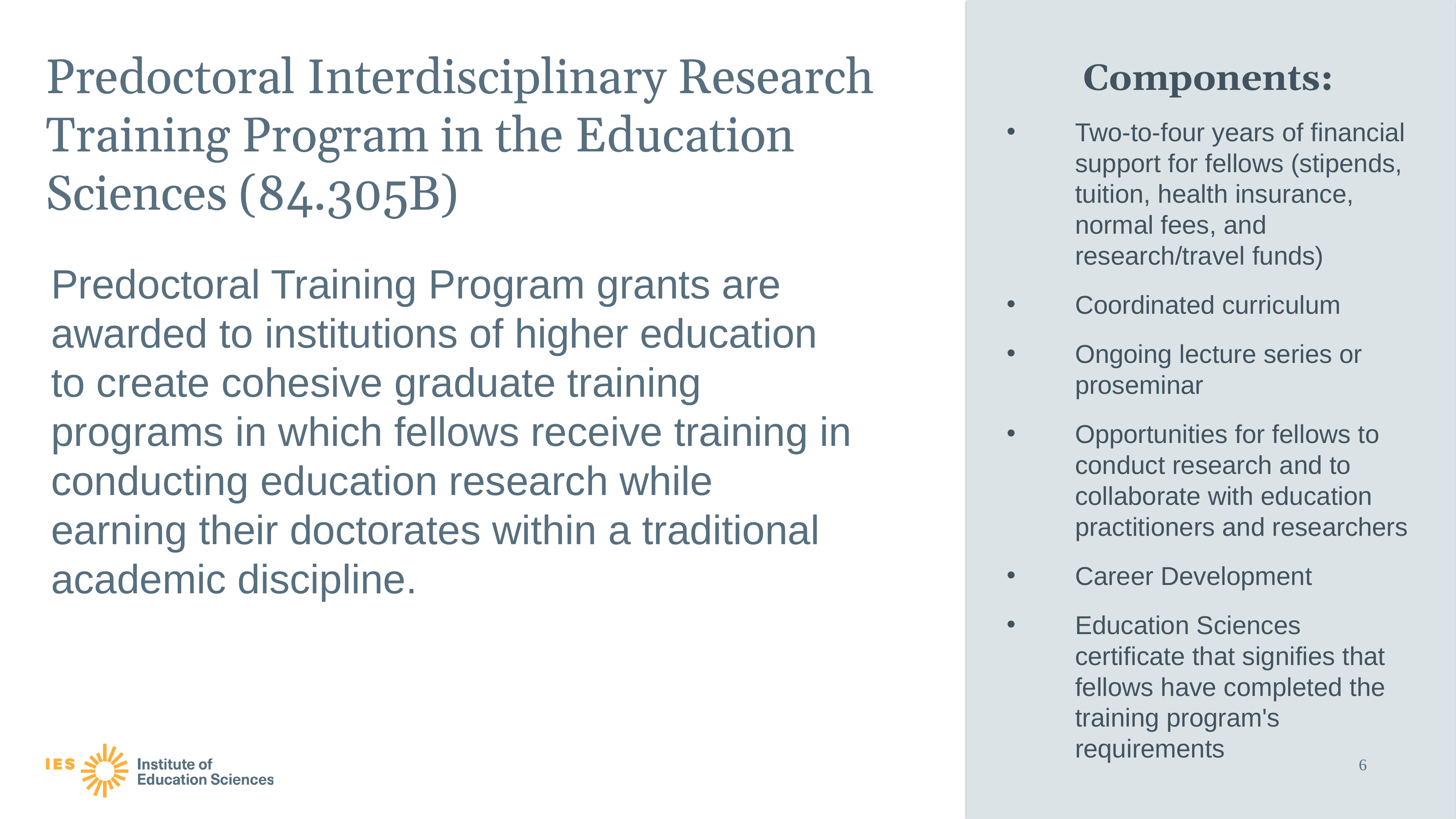

# Predoctoral Interdisciplinary Research Training Program in the Education Sciences (84.305B)
Components:
Two-to-four years of financial support for fellows (stipends, tuition, health insurance, normal fees, and research/travel funds)
Coordinated curriculum
Ongoing lecture series or proseminar
Opportunities for fellows to conduct research and to collaborate with education practitioners and researchers
Career Development
Education Sciences certificate that signifies that fellows have completed the training program's requirements

Predoctoral Training Program grants are awarded to institutions of higher education to create cohesive graduate training programs in which fellows receive training in conducting education research while earning their doctorates within a traditional academic discipline.

6